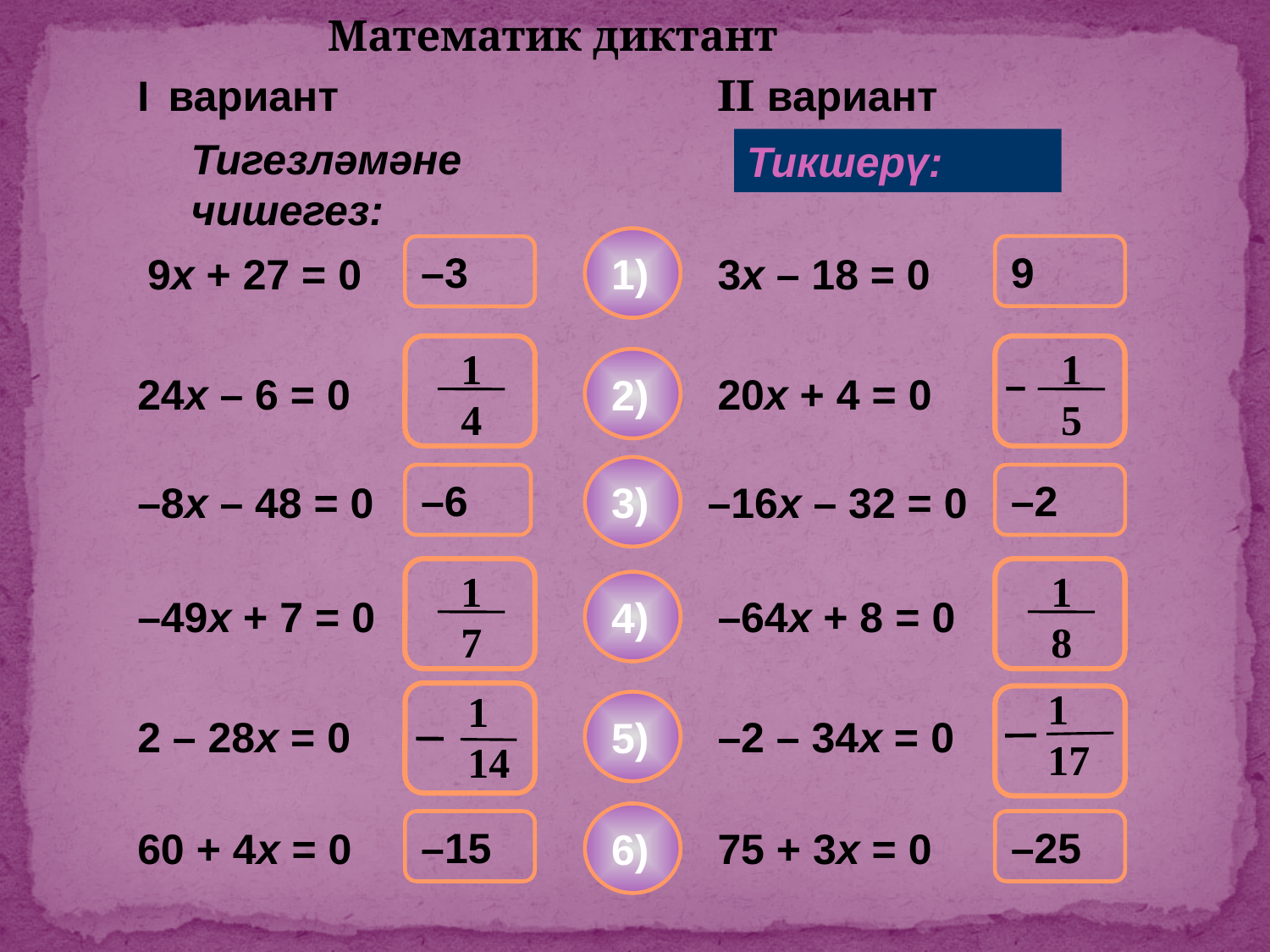

Математик диктант
I вариант
II вариант
Тигезләмәне чишегез:
Тикшерү:
1)
9
–3
9х + 27 = 0
3х – 18 = 0

14

15

2)
24х – 6 = 0
20х + 4 = 0
3)
–6
–2
–8х – 48 = 0
–16х – 32 = 0

17

18

4)
–49х + 7 = 0
–64х + 8 = 0
1
17

1
14

5)
2 – 28х = 0
–2 – 34х = 0
6)
–15
–25
60 + 4х = 0
75 + 3х = 0